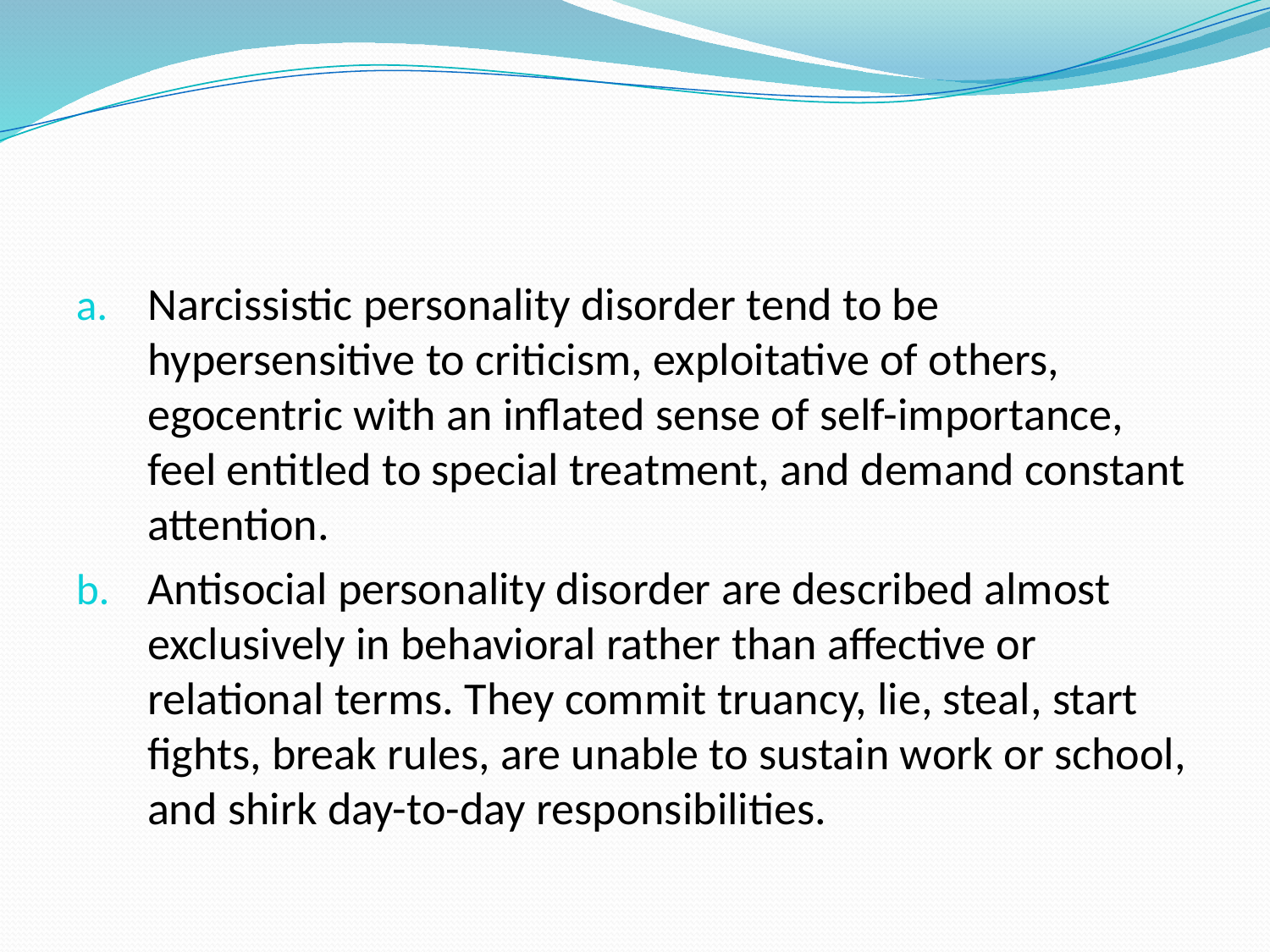

#
Narcissistic personality disorder tend to be hypersensitive to criticism, exploitative of others, egocentric with an inflated sense of self-importance, feel entitled to special treatment, and demand constant attention.
Antisocial personality disorder are described almost exclusively in behavioral rather than affective or relational terms. They commit truancy, lie, steal, start fights, break rules, are unable to sustain work or school, and shirk day-to-day responsibilities.